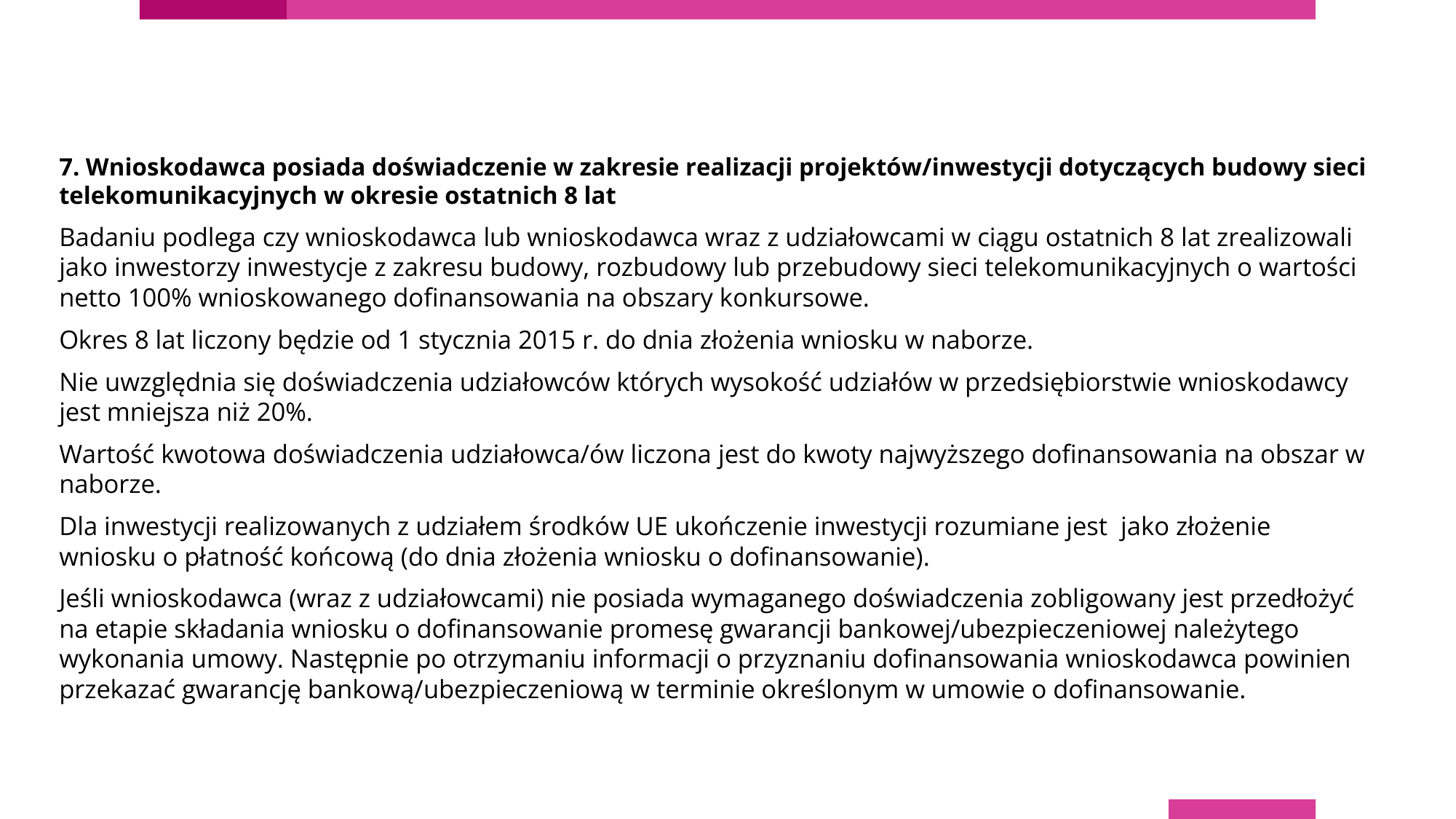

# Kryteria merytoryczne
7. Wnioskodawca posiada doświadczenie w zakresie realizacji projektów/inwestycji dotyczących budowy sieci telekomunikacyjnych w okresie ostatnich 8 lat
Badaniu podlega czy wnioskodawca lub wnioskodawca wraz z udziałowcami w ciągu ostatnich 8 lat zrealizowali jako inwestorzy inwestycje z zakresu budowy, rozbudowy lub przebudowy sieci telekomunikacyjnych o wartości netto 100% wnioskowanego dofinansowania na obszary konkursowe.
Okres 8 lat liczony będzie od 1 stycznia 2015 r. do dnia złożenia wniosku w naborze.
Nie uwzględnia się doświadczenia udziałowców których wysokość udziałów w przedsiębiorstwie wnioskodawcy jest mniejsza niż 20%.
Wartość kwotowa doświadczenia udziałowca/ów liczona jest do kwoty najwyższego dofinansowania na obszar w naborze.
Dla inwestycji realizowanych z udziałem środków UE ukończenie inwestycji rozumiane jest  jako złożenie wniosku o płatność końcową (do dnia złożenia wniosku o dofinansowanie).
Jeśli wnioskodawca (wraz z udziałowcami) nie posiada wymaganego doświadczenia zobligowany jest przedłożyć na etapie składania wniosku o dofinansowanie promesę gwarancji bankowej/ubezpieczeniowej należytego wykonania umowy. Następnie po otrzymaniu informacji o przyznaniu dofinansowania wnioskodawca powinien przekazać gwarancję bankową/ubezpieczeniową w terminie określonym w umowie o dofinansowanie.